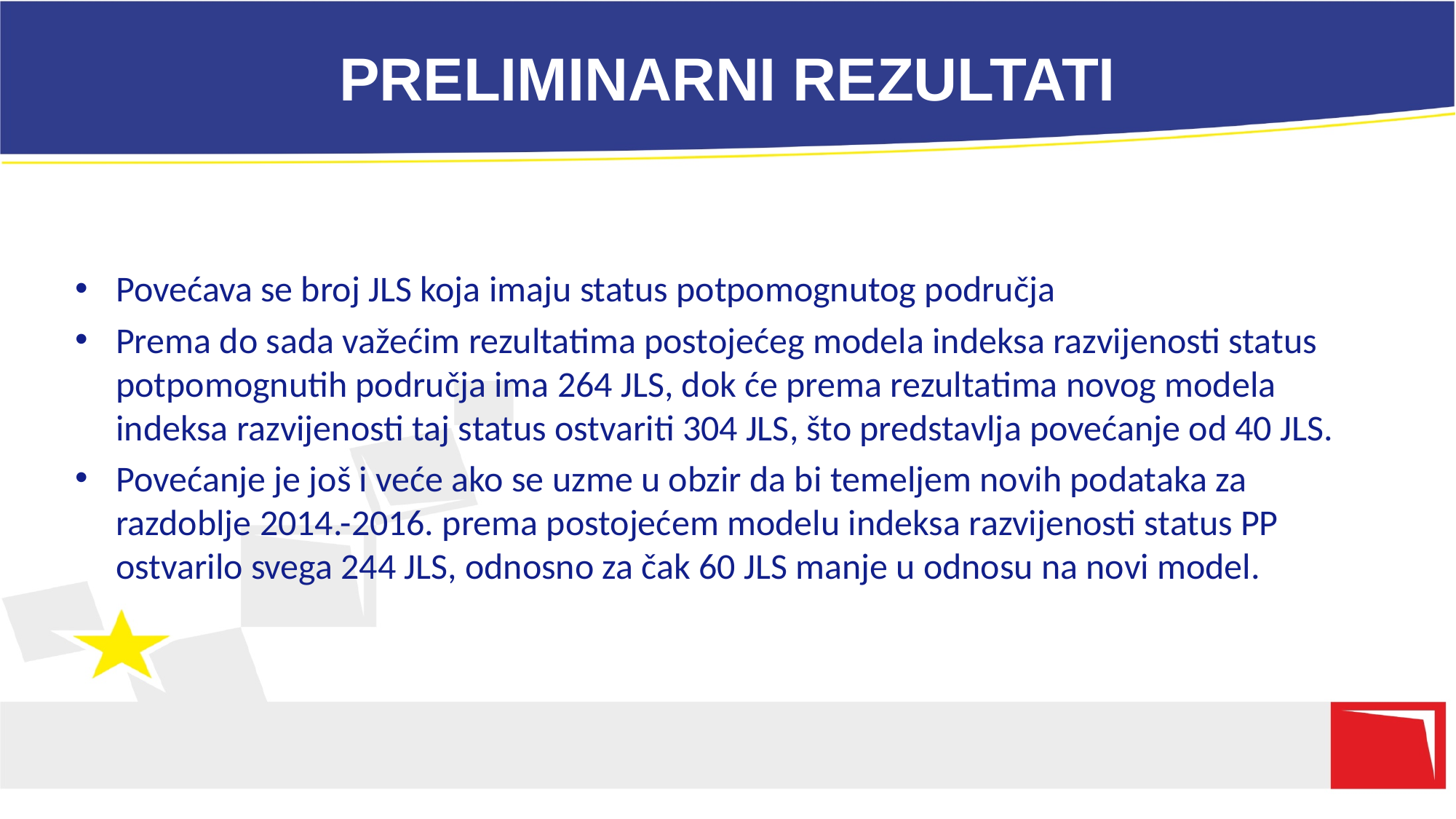

# PRELIMINARNI REZULTATI
Povećava se broj JLS koja imaju status potpomognutog područja
Prema do sada važećim rezultatima postojećeg modela indeksa razvijenosti status potpomognutih područja ima 264 JLS, dok će prema rezultatima novog modela indeksa razvijenosti taj status ostvariti 304 JLS, što predstavlja povećanje od 40 JLS.
Povećanje je još i veće ako se uzme u obzir da bi temeljem novih podataka za razdoblje 2014.-2016. prema postojećem modelu indeksa razvijenosti status PP ostvarilo svega 244 JLS, odnosno za čak 60 JLS manje u odnosu na novi model.